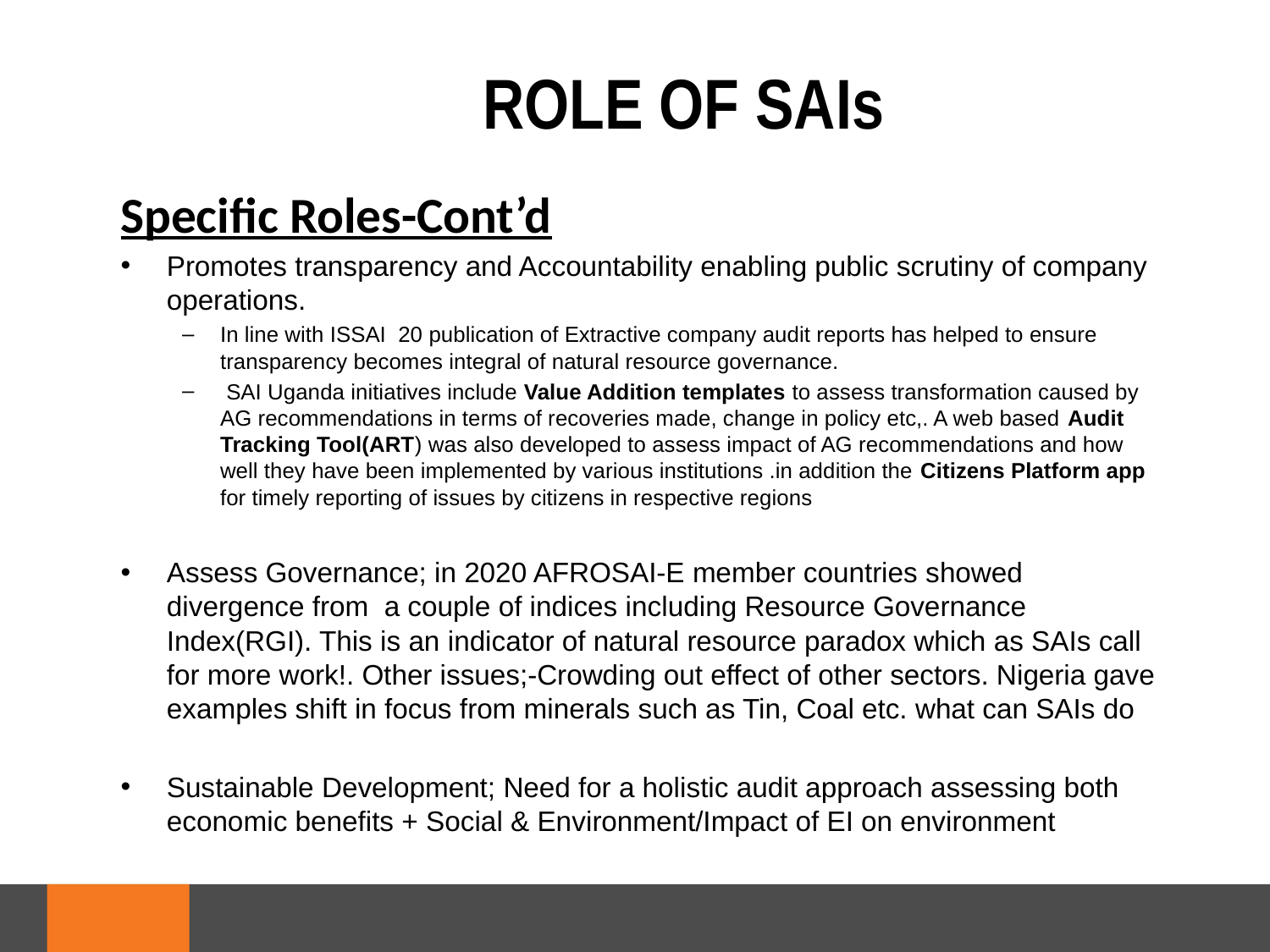

ROLE OF SAIs
Specific Roles-Cont’d
Promotes transparency and Accountability enabling public scrutiny of company operations.
In line with ISSAI  20 publication of Extractive company audit reports has helped to ensure transparency becomes integral of natural resource governance.
 SAI Uganda initiatives include Value Addition templates to assess transformation caused by AG recommendations in terms of recoveries made, change in policy etc,. A web based Audit Tracking Tool(ART) was also developed to assess impact of AG recommendations and how well they have been implemented by various institutions .in addition the Citizens Platform app for timely reporting of issues by citizens in respective regions

Assess Governance; in 2020 AFROSAI-E member countries showed divergence from  a couple of indices including Resource Governance Index(RGI). This is an indicator of natural resource paradox which as SAIs call for more work!. Other issues;-Crowding out effect of other sectors. Nigeria gave examples shift in focus from minerals such as Tin, Coal etc. what can SAIs do

Sustainable Development; Need for a holistic audit approach assessing both economic benefits + Social & Environment/Impact of EI on environment